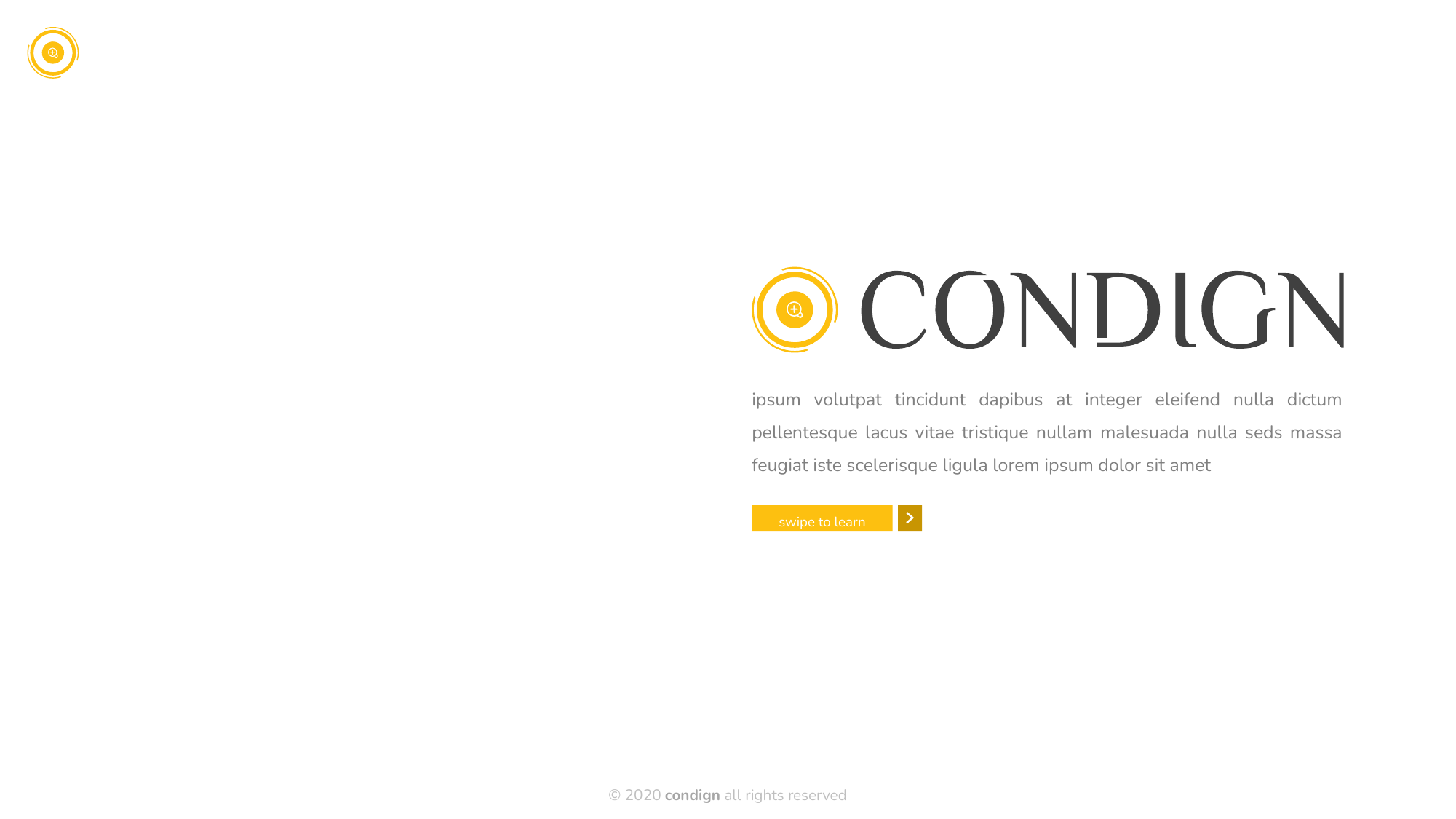

ipsum volutpat tincidunt dapibus at integer eleifend nulla dictum pellentesque lacus vitae tristique nullam malesuada nulla seds massa feugiat iste scelerisque ligula lorem ipsum dolor sit amet
swipe to learn

© 2020 condign all rights reserved